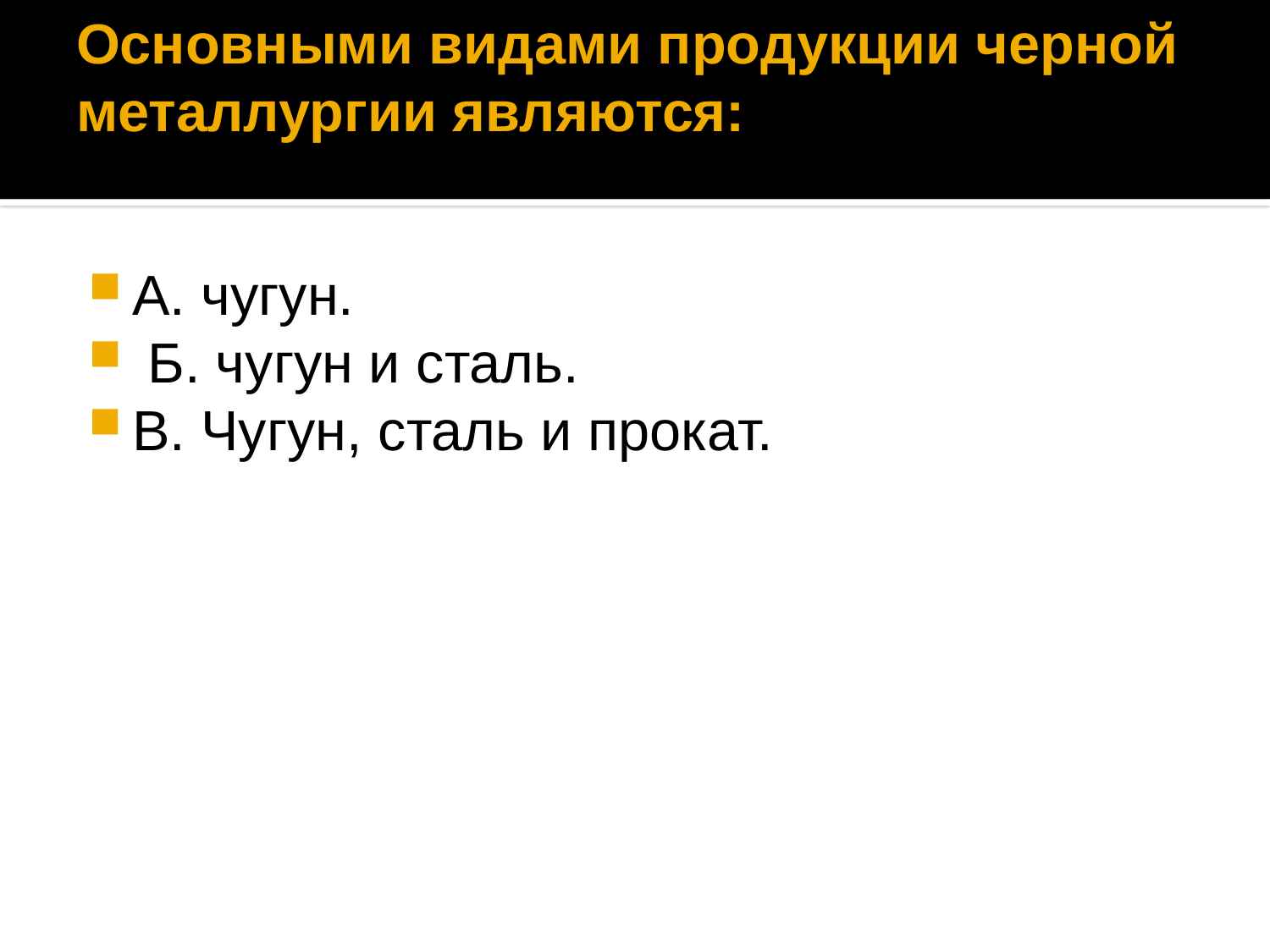

# Основными видами продукции черной металлургии являются:
А. чугун.
 Б. чугун и сталь.
В. Чугун, сталь и прокат.